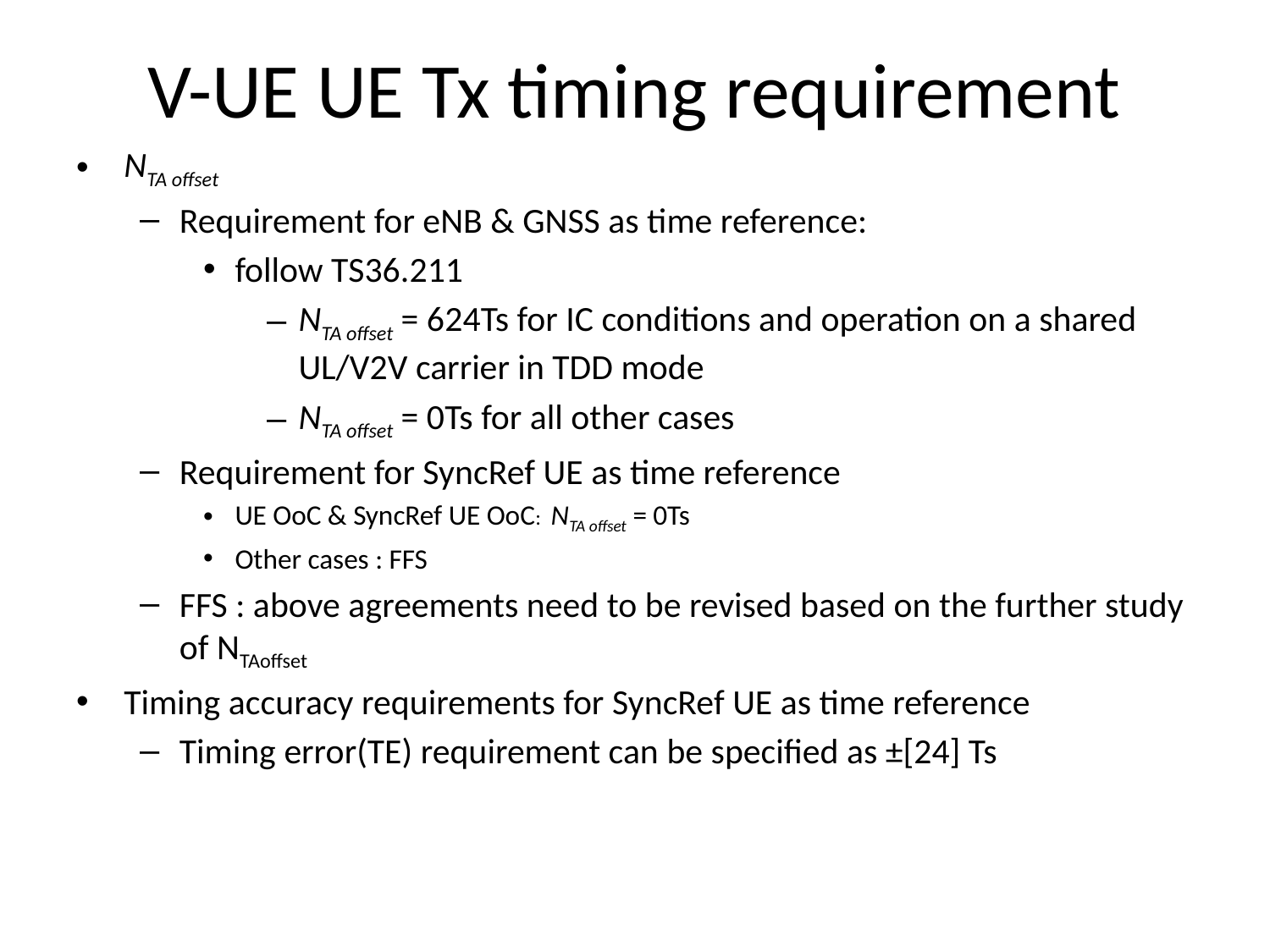

# V-UE UE Tx timing requirement
NTA offset
Requirement for eNB & GNSS as time reference:
follow TS36.211
NTA offset = 624Ts for IC conditions and operation on a shared UL/V2V carrier in TDD mode
NTA offset = 0Ts for all other cases
Requirement for SyncRef UE as time reference
UE OoC & SyncRef UE OoC:  NTA offset = 0Ts
Other cases : FFS
FFS : above agreements need to be revised based on the further study of NTAoffset
Timing accuracy requirements for SyncRef UE as time reference
Timing error(TE) requirement can be specified as ±[24] Ts